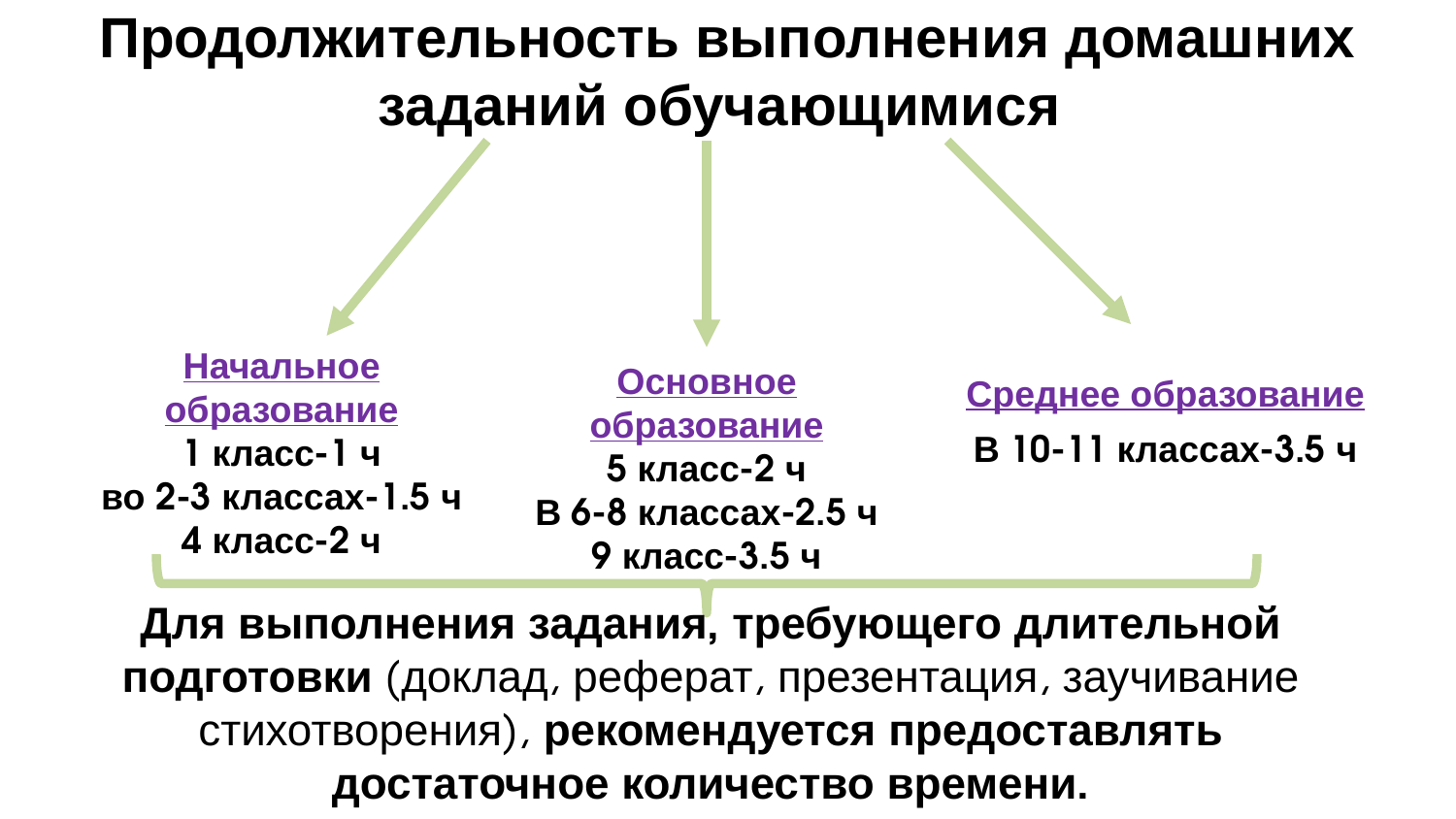

# Продолжительность выполнения домашних заданий обучающимися

Начальное образование
1 класс-1 ч
во 2-3 классах-1.5 ч
4 класс-2 ч
Основное образование
5 класс-2 ч
В 6-8 классах-2.5 ч
9 класс-3.5 ч

Среднее образование

В 10-11 классах-3.5 ч
Для выполнения задания, требующего длительной подготовки (доклад, реферат, презентация, заучивание стихотворения), рекомендуется предоставлять достаточное количество времени.